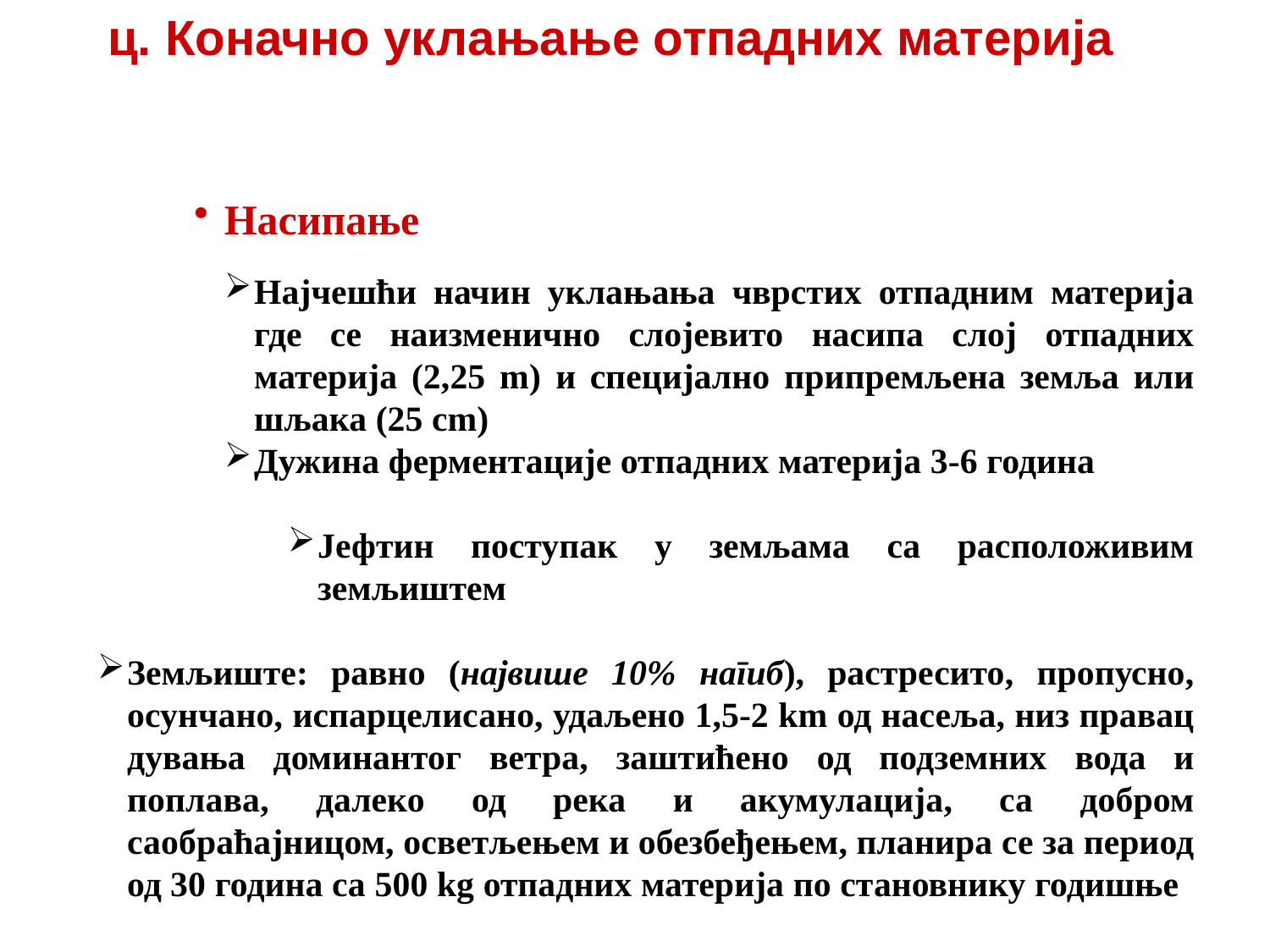

ц. Коначно уклањање отпадних материја

Насипање

Најчешћи начин уклањања чврстих отпадним материја где се наизменично слојевито насипа слој отпадних материја (2,25 m) и специјално припремљена земља или шљака (25 cm)
Дужина ферментације отпадних материја 3-6 година

Јефтин поступак у земљама са расположивим земљиштем

Земљиште: равно (највише 10% нагиб), растресито, пропусно, осунчано, испарцелисано, удаљено 1,5-2 km од насеља, низ правац дувања доминантог ветра, заштићено од подземних вода и поплава, далеко од река и акумулација, са добром саобраћајницом, осветљењем и обезбеђењем, планира се за период од 30 година са 500 kg отпадних материја по становнику годишње